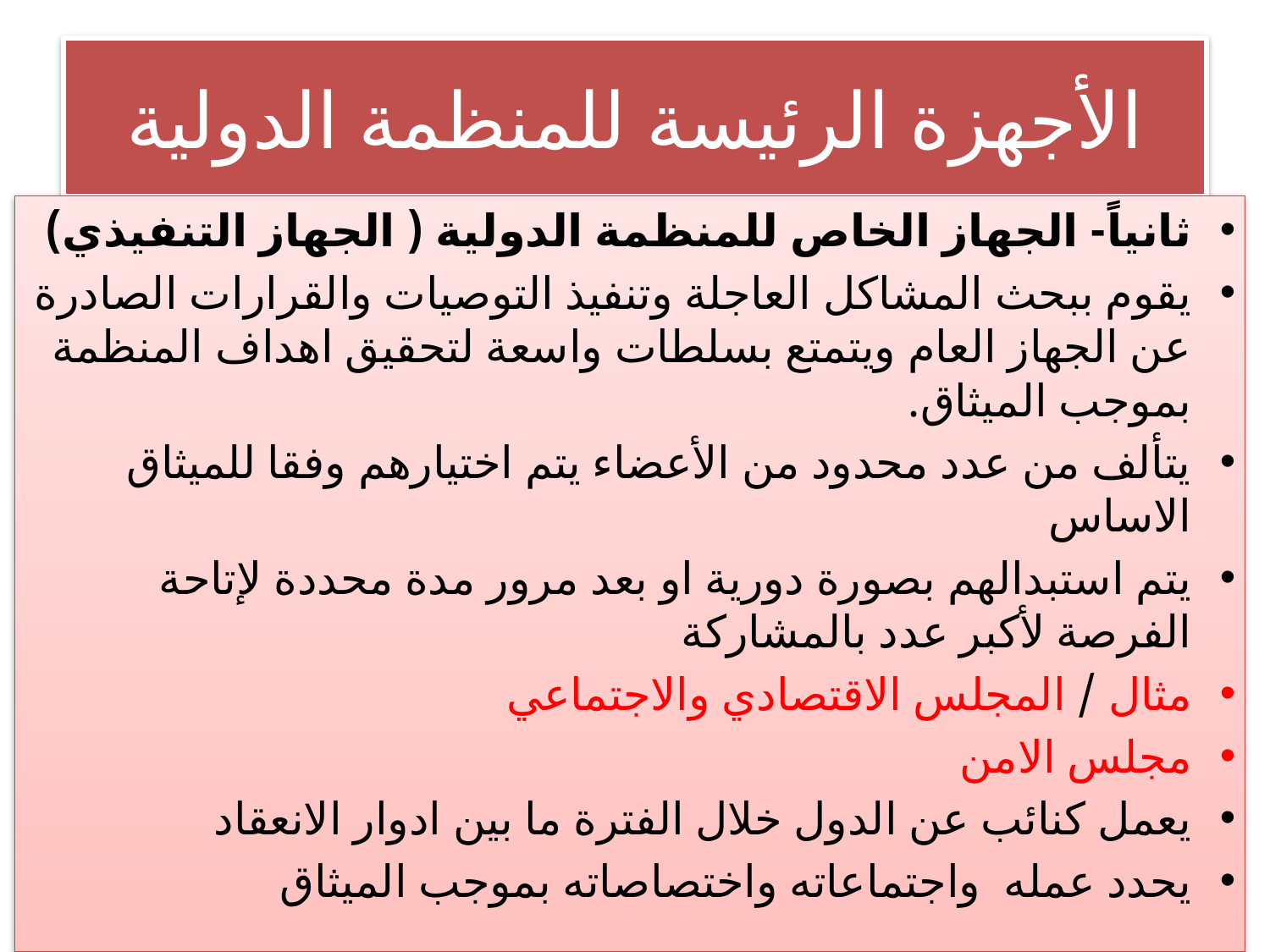

# الأجهزة الرئيسة للمنظمة الدولية
ثانياً- الجهاز الخاص للمنظمة الدولية ( الجهاز التنفيذي)
يقوم ببحث المشاكل العاجلة وتنفيذ التوصيات والقرارات الصادرة عن الجهاز العام ويتمتع بسلطات واسعة لتحقيق اهداف المنظمة بموجب الميثاق.
يتألف من عدد محدود من الأعضاء يتم اختيارهم وفقا للميثاق الاساس
يتم استبدالهم بصورة دورية او بعد مرور مدة محددة لإتاحة الفرصة لأكبر عدد بالمشاركة
مثال / المجلس الاقتصادي والاجتماعي
مجلس الامن
يعمل كنائب عن الدول خلال الفترة ما بين ادوار الانعقاد
يحدد عمله  واجتماعاته واختصاصاته بموجب الميثاق